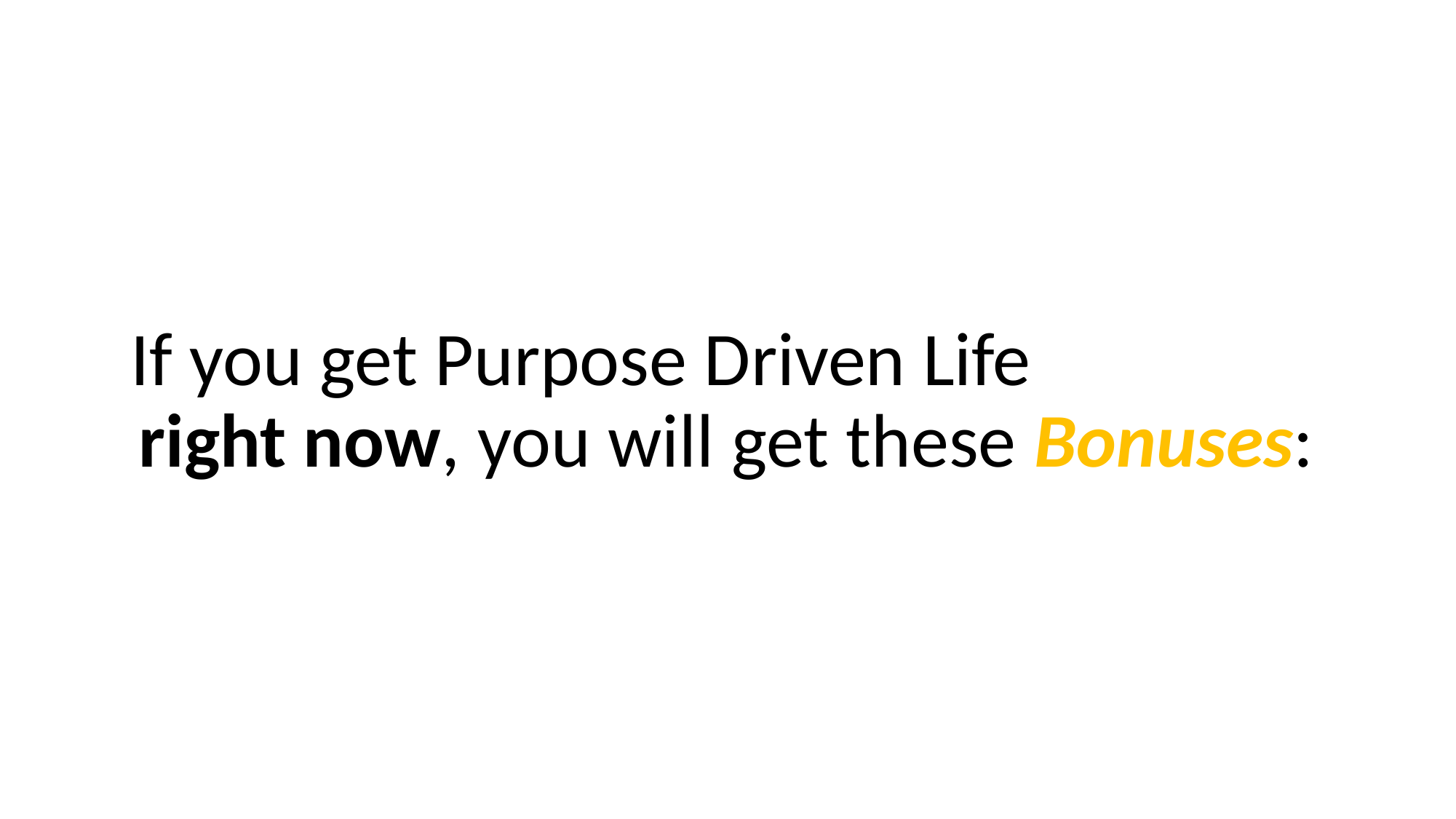

If you get Purpose Driven Life                  right now, you will get these Bonuses: